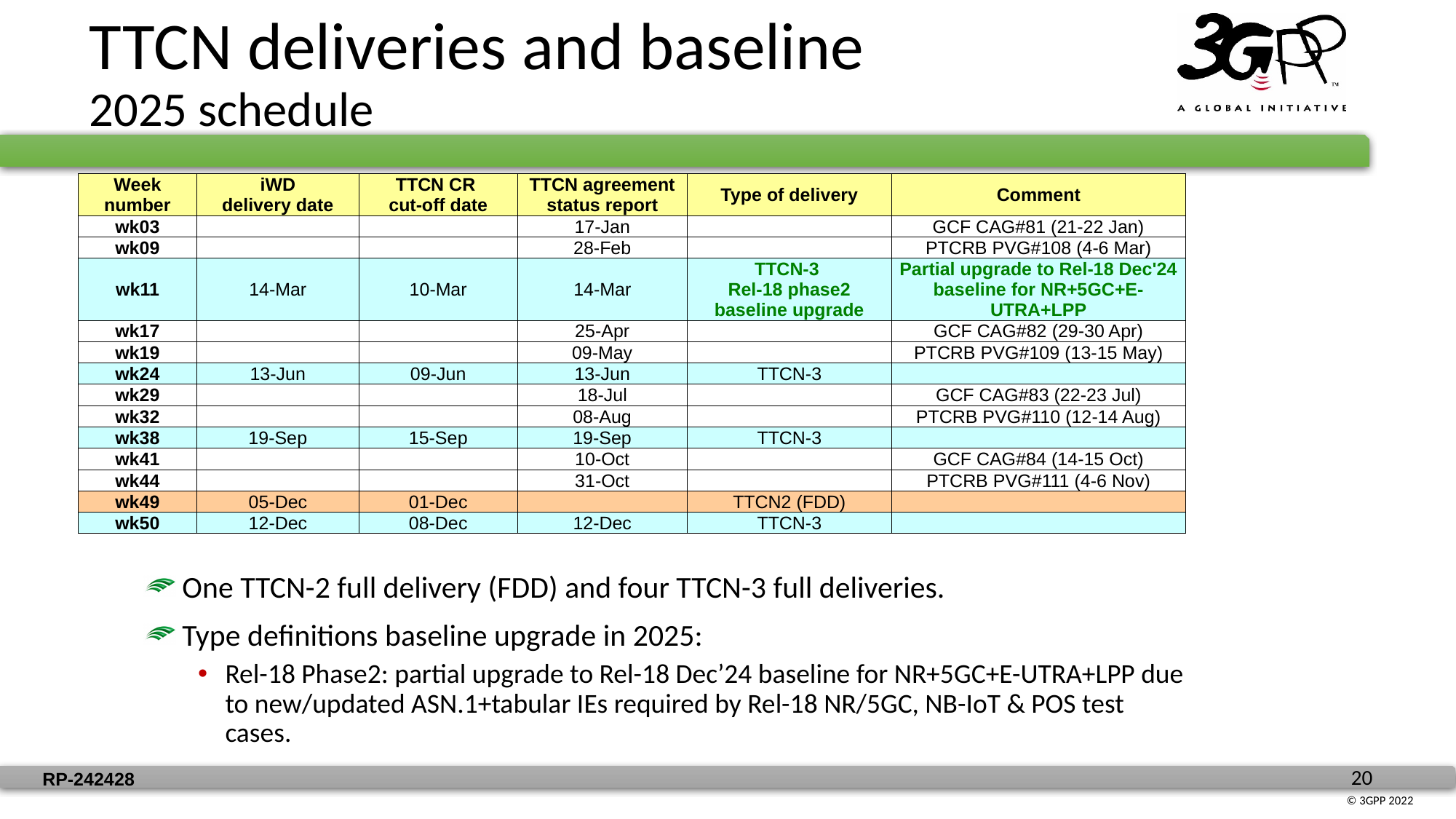

# TTCN deliveries and baseline 2025 schedule
| Week number | iWD delivery date | TTCN CR cut-off date | TTCN agreement status report | Type of delivery | Comment |
| --- | --- | --- | --- | --- | --- |
| wk03 |  |  | 17-Jan |  | GCF CAG#81 (21-22 Jan) |
| wk09 |  |  | 28-Feb |  | PTCRB PVG#108 (4-6 Mar) |
| wk11 | 14-Mar | 10-Mar | 14-Mar | TTCN-3 Rel-18 phase2 baseline upgrade | Partial upgrade to Rel-18 Dec'24 baseline for NR+5GC+E-UTRA+LPP |
| wk17 |  |  | 25-Apr |  | GCF CAG#82 (29-30 Apr) |
| wk19 |  |  | 09-May |  | PTCRB PVG#109 (13-15 May) |
| wk24 | 13-Jun | 09-Jun | 13-Jun | TTCN-3 |  |
| wk29 |  |  | 18-Jul |  | GCF CAG#83 (22-23 Jul) |
| wk32 |  |  | 08-Aug |  | PTCRB PVG#110 (12-14 Aug) |
| wk38 | 19-Sep | 15-Sep | 19-Sep | TTCN-3 |  |
| wk41 |  |  | 10-Oct |  | GCF CAG#84 (14-15 Oct) |
| wk44 |  |  | 31-Oct |  | PTCRB PVG#111 (4-6 Nov) |
| wk49 | 05-Dec | 01-Dec |  | TTCN2 (FDD) |  |
| wk50 | 12-Dec | 08-Dec | 12-Dec | TTCN-3 |  |
 One TTCN-2 full delivery (FDD) and four TTCN-3 full deliveries.
 Type definitions baseline upgrade in 2025:
Rel-18 Phase2: partial upgrade to Rel-18 Dec’24 baseline for NR+5GC+E-UTRA+LPP due to new/updated ASN.1+tabular IEs required by Rel-18 NR/5GC, NB-IoT & POS test cases.